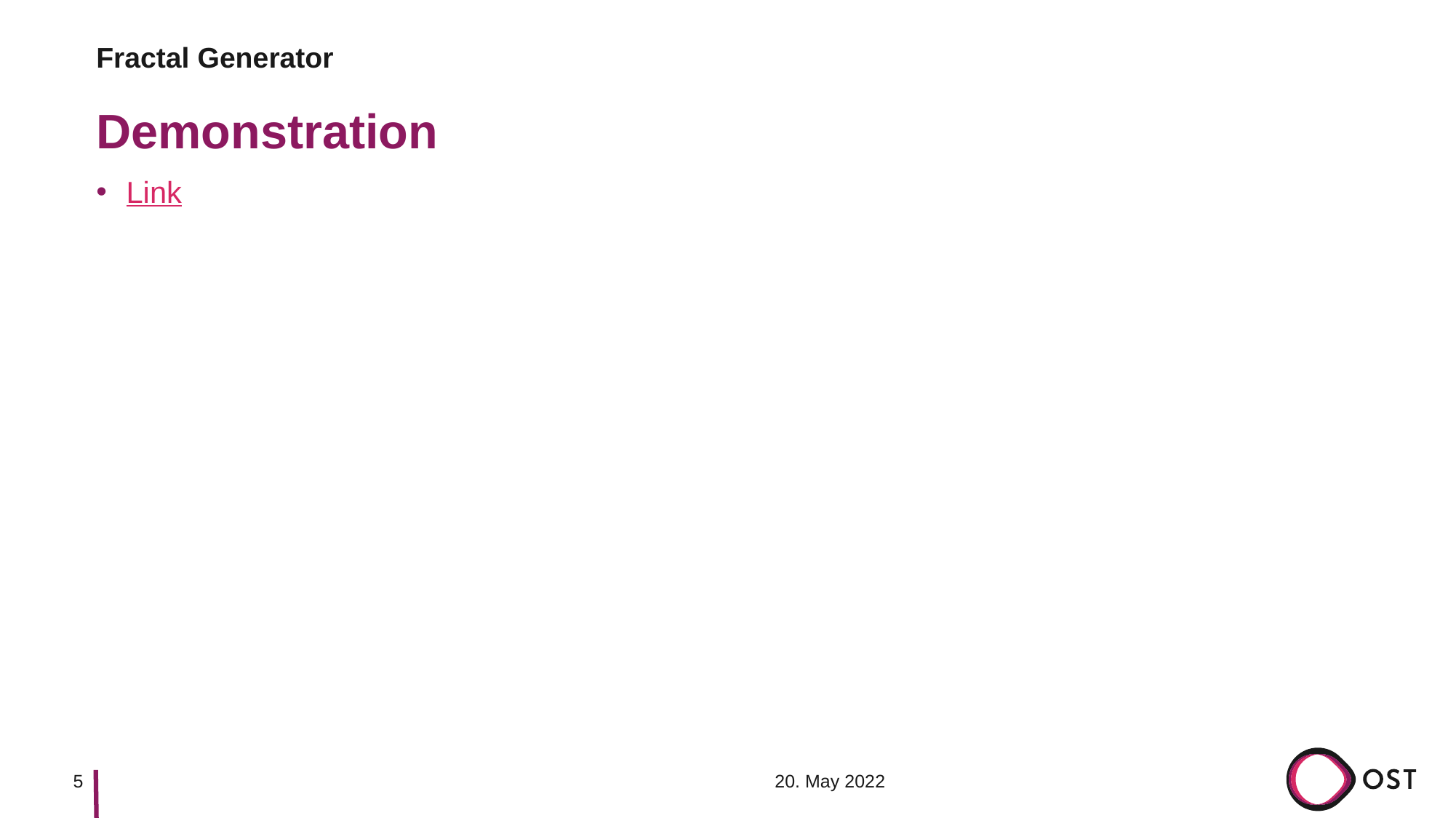

Fractal Generator
# Demonstration
Link
5
20. May 2022